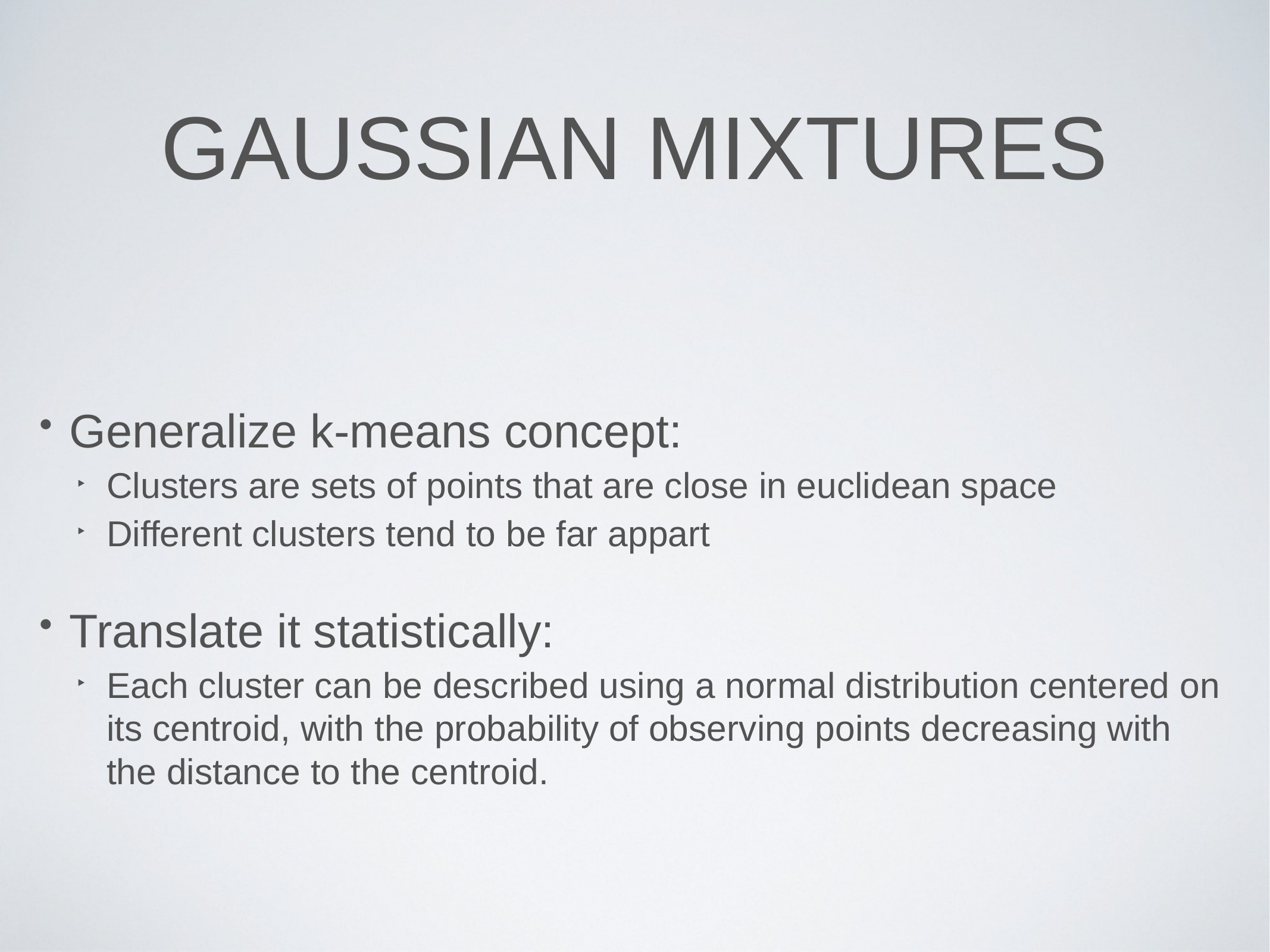

31
# Gaussian mixtures
Generalize k-means concept:
Clusters are sets of points that are close in euclidean space
Different clusters tend to be far appart
Translate it statistically:
Each cluster can be described using a normal distribution centered on its centroid, with the probability of observing points decreasing with the distance to the centroid.